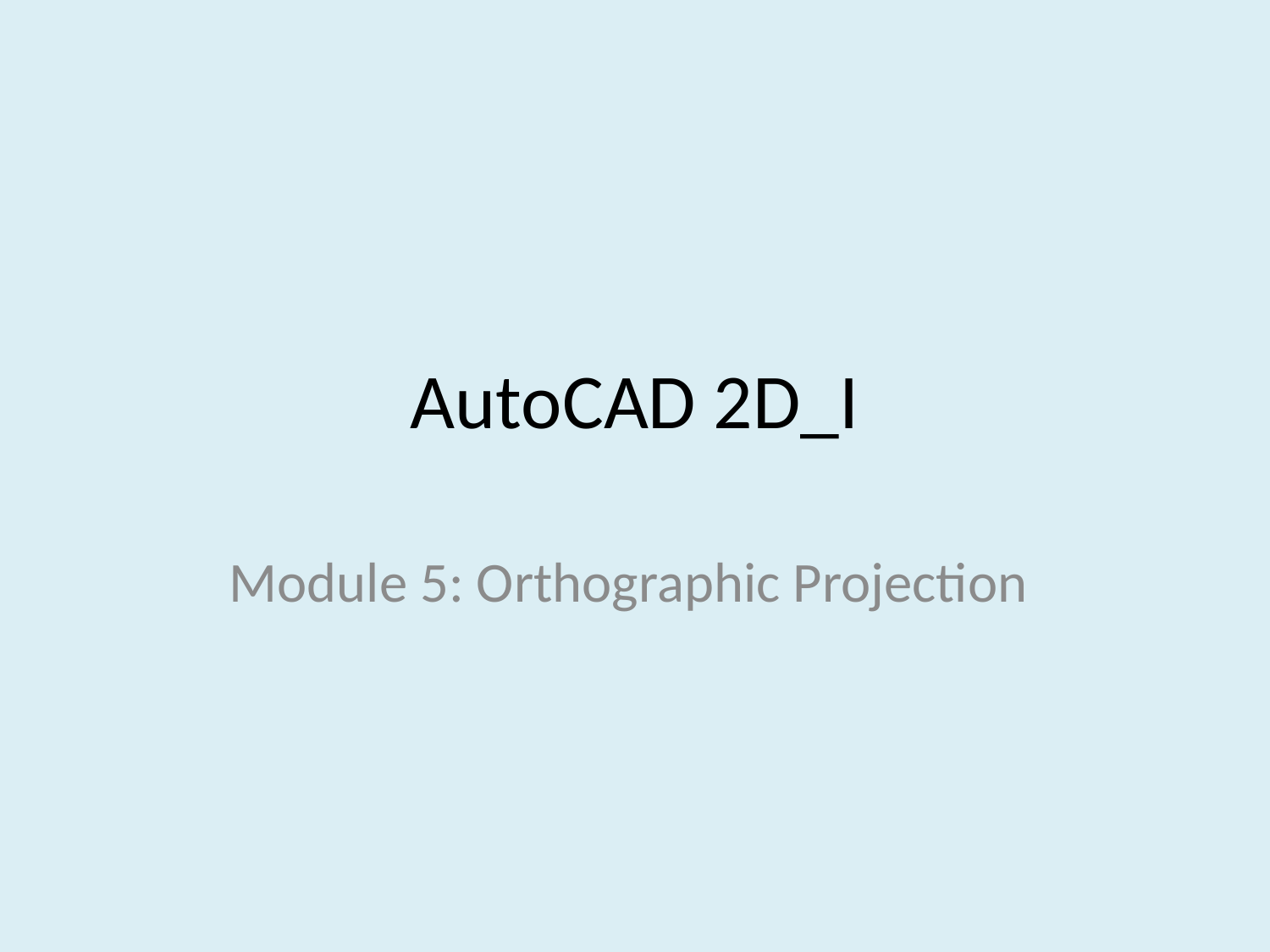

# AutoCAD 2D_I
Module 5: Orthographic Projection